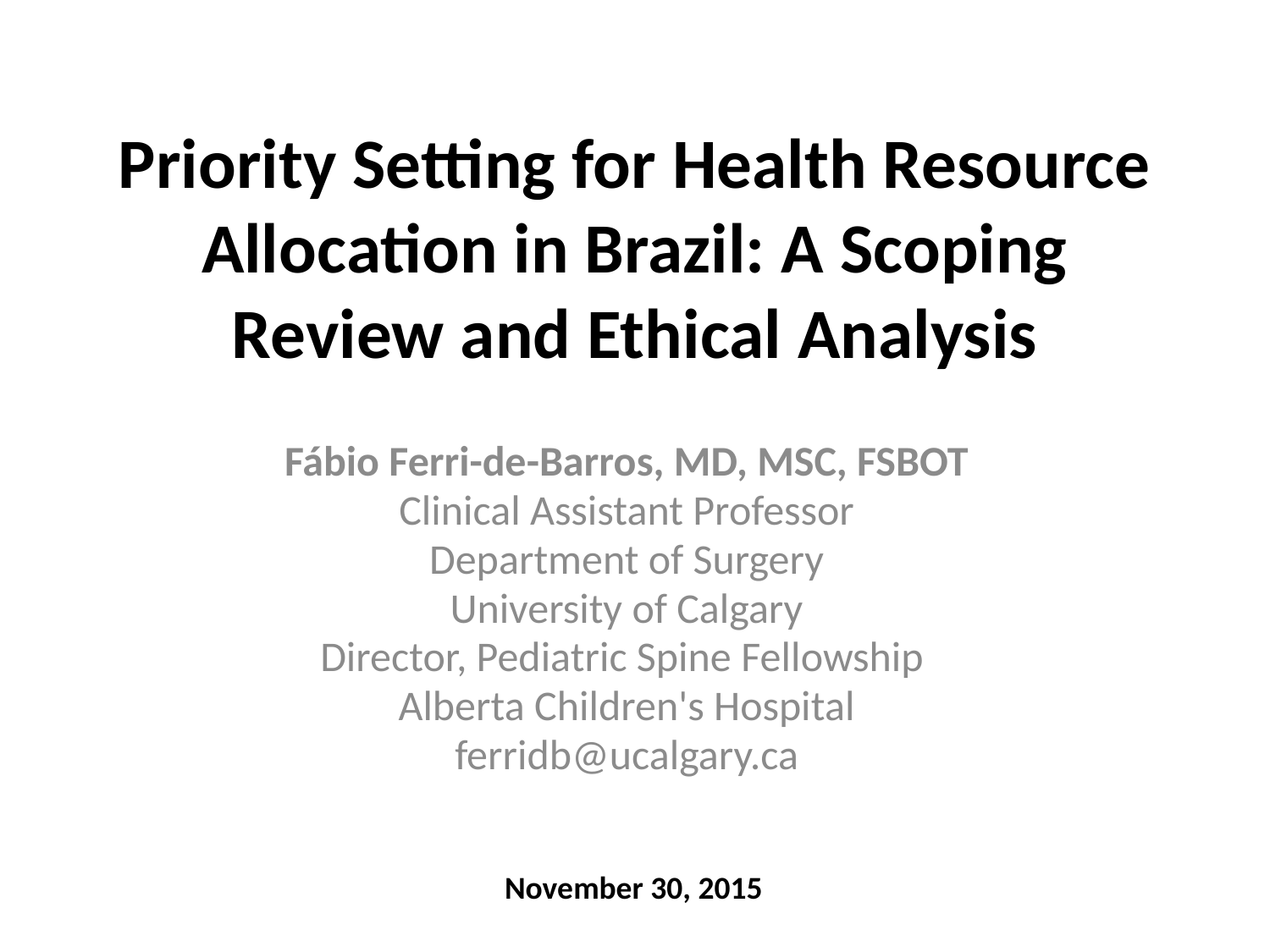

# Priority Setting for Health Resource Allocation in Brazil: A Scoping Review and Ethical Analysis
Fábio Ferri-de-Barros, MD, MSC, FSBOT
Clinical Assistant Professor
Department of Surgery
University of Calgary
Director, Pediatric Spine Fellowship
Alberta Children's Hospital
ferridb@ucalgary.ca
November 30, 2015